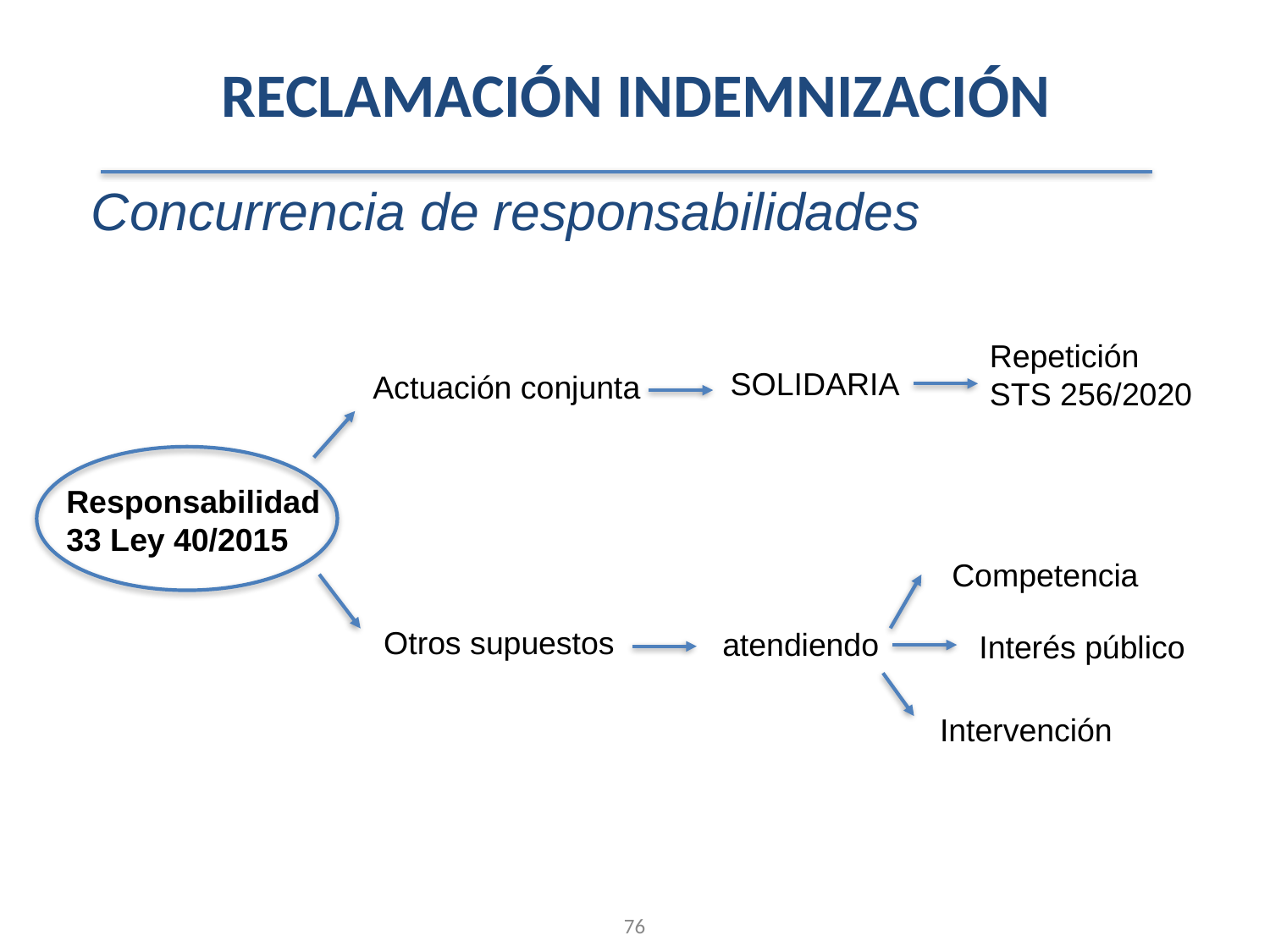

RECLAMACIÓN INDEMNIZACIÓN
Concurrencia de responsabilidades

Repetición STS 256/2020
SOLIDARIA
Actuación conjunta

Responsabilidad
33 Ley 40/2015
Competencia

Otros supuestos
atendiendo
Interés público

 Intervención

76